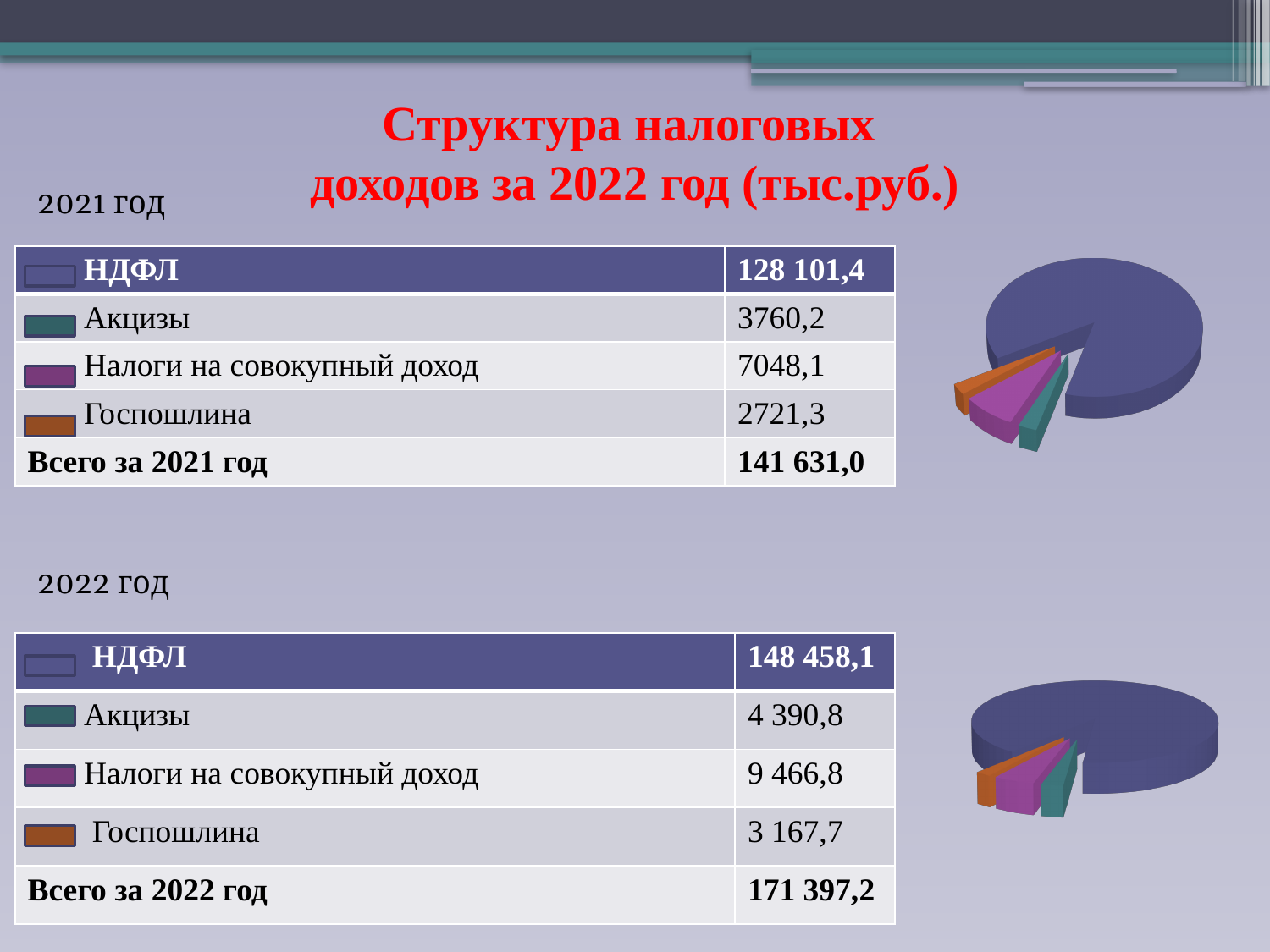

# Структура налоговых доходов за 2022 год (тыс.руб.)

[unsupported chart]

2021 год
| НДФЛ | 128 101,4 |
| --- | --- |
| Акцизы | 3760,2 |
| Налоги на совокупный доход | 7048,1 |
| Госпошлина | 2721,3 |
| Всего за 2021 год | 141 631,0 |

2022 год

[unsupported chart]

| НДФЛ | 148 458,1 |
| --- | --- |
| Акцизы | 4 390,8 |
| Налоги на совокупный доход | 9 466,8 |
| Госпошлина | 3 167,7 |
| Всего за 2022 год | 171 397,2 |